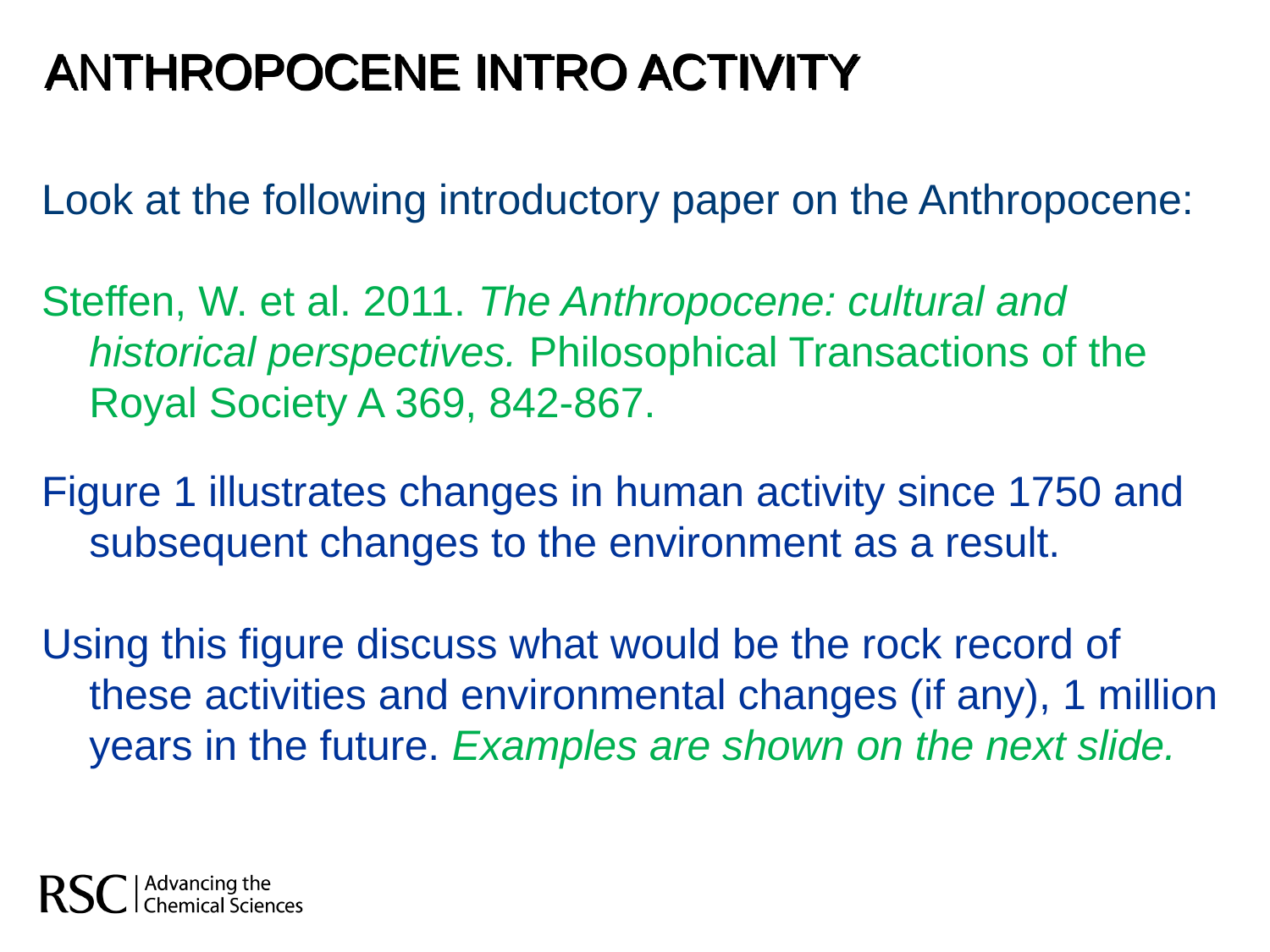

ANTHROPOCENE INTRO ACTIVITY
Look at the following introductory paper on the Anthropocene:

Steffen, W. et al. 2011. The Anthropocene: cultural and historical perspectives. Philosophical Transactions of the Royal Society A 369, 842-867.

Figure 1 illustrates changes in human activity since 1750 and subsequent changes to the environment as a result.

Using this figure discuss what would be the rock record of these activities and environmental changes (if any), 1 million years in the future. Examples are shown on the next slide.